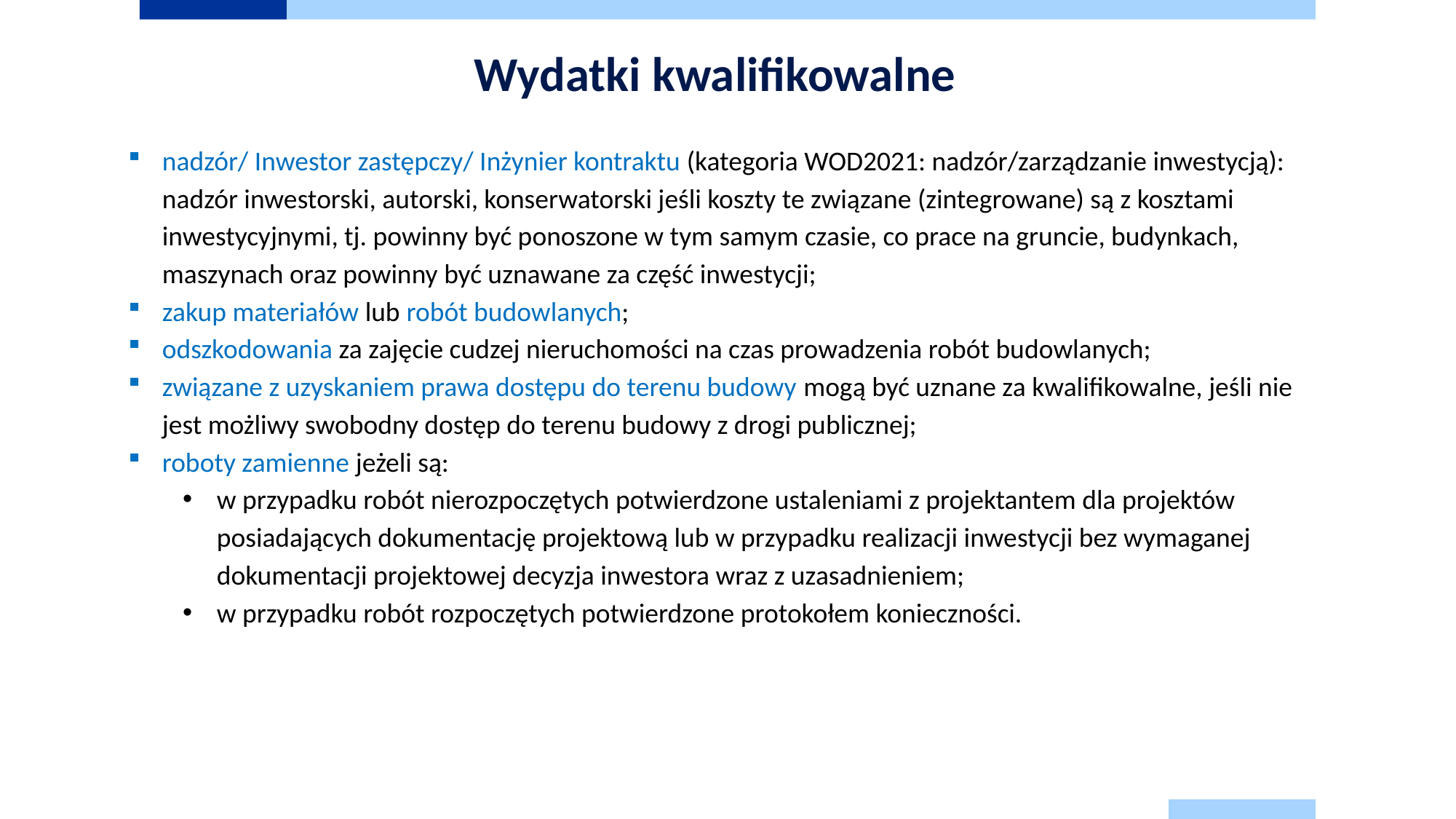

Wydatki kwalifikowalne
nadzór/ Inwestor zastępczy/ Inżynier kontraktu (kategoria WOD2021: nadzór/zarządzanie inwestycją): nadzór inwestorski, autorski, konserwatorski jeśli koszty te związane (zintegrowane) są z kosztami inwestycyjnymi, tj. powinny być ponoszone w tym samym czasie, co prace na gruncie, budynkach, maszynach oraz powinny być uznawane za część inwestycji;
zakup materiałów lub robót budowlanych;
odszkodowania za zajęcie cudzej nieruchomości na czas prowadzenia robót budowlanych;
związane z uzyskaniem prawa dostępu do terenu budowy mogą być uznane za kwalifikowalne, jeśli nie jest możliwy swobodny dostęp do terenu budowy z drogi publicznej;
roboty zamienne jeżeli są:
w przypadku robót nierozpoczętych potwierdzone ustaleniami z projektantem dla projektów posiadających dokumentację projektową lub w przypadku realizacji inwestycji bez wymaganej dokumentacji projektowej decyzja inwestora wraz z uzasadnieniem;
w przypadku robót rozpoczętych potwierdzone protokołem konieczności.